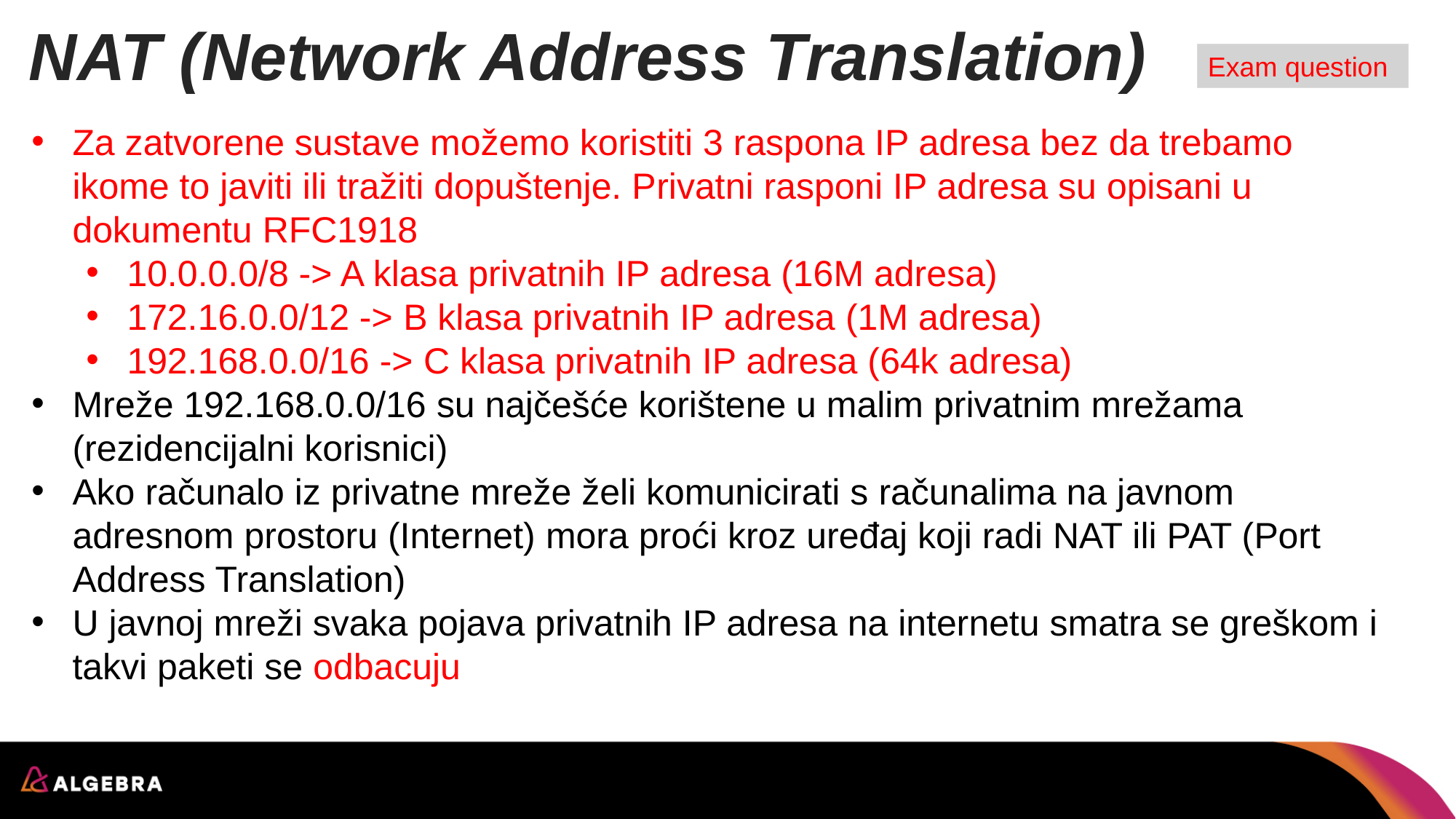

# NAT (Network Address Translation)
Exam question
Za zatvorene sustave možemo koristiti 3 raspona IP adresa bez da trebamo ikome to javiti ili tražiti dopuštenje. Privatni rasponi IP adresa su opisani u dokumentu RFC1918
10.0.0.0/8 -> A klasa privatnih IP adresa (16M adresa)
172.16.0.0/12 -> B klasa privatnih IP adresa (1M adresa)
192.168.0.0/16 -> C klasa privatnih IP adresa (64k adresa)
Mreže 192.168.0.0/16 su najčešće korištene u malim privatnim mrežama (rezidencijalni korisnici)
Ako računalo iz privatne mreže želi komunicirati s računalima na javnom adresnom prostoru (Internet) mora proći kroz uređaj koji radi NAT ili PAT (Port Address Translation)
U javnoj mreži svaka pojava privatnih IP adresa na internetu smatra se greškom i takvi paketi se odbacuju